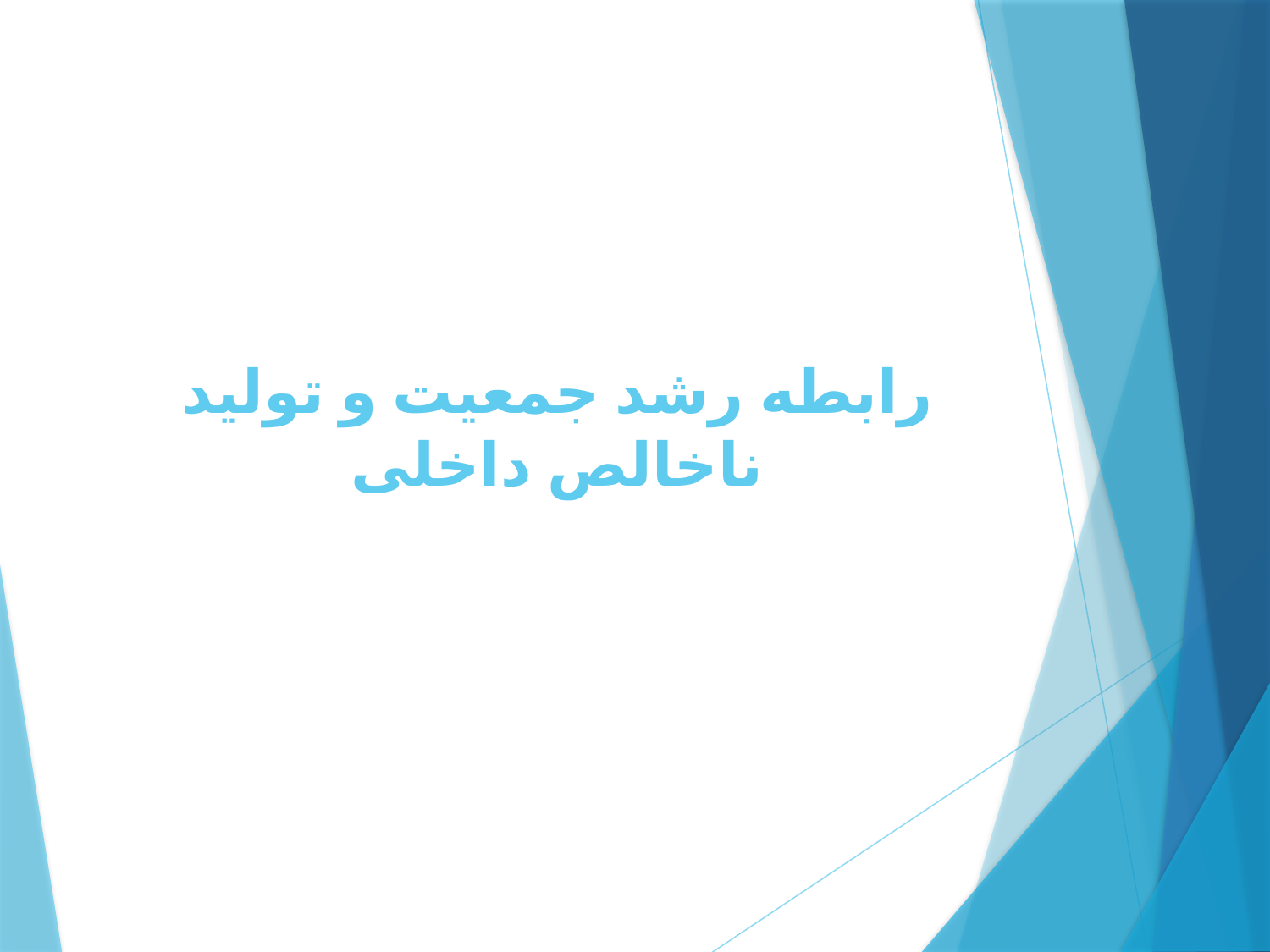

# رابطه رشد جمعیت و تولید ناخالص داخلی